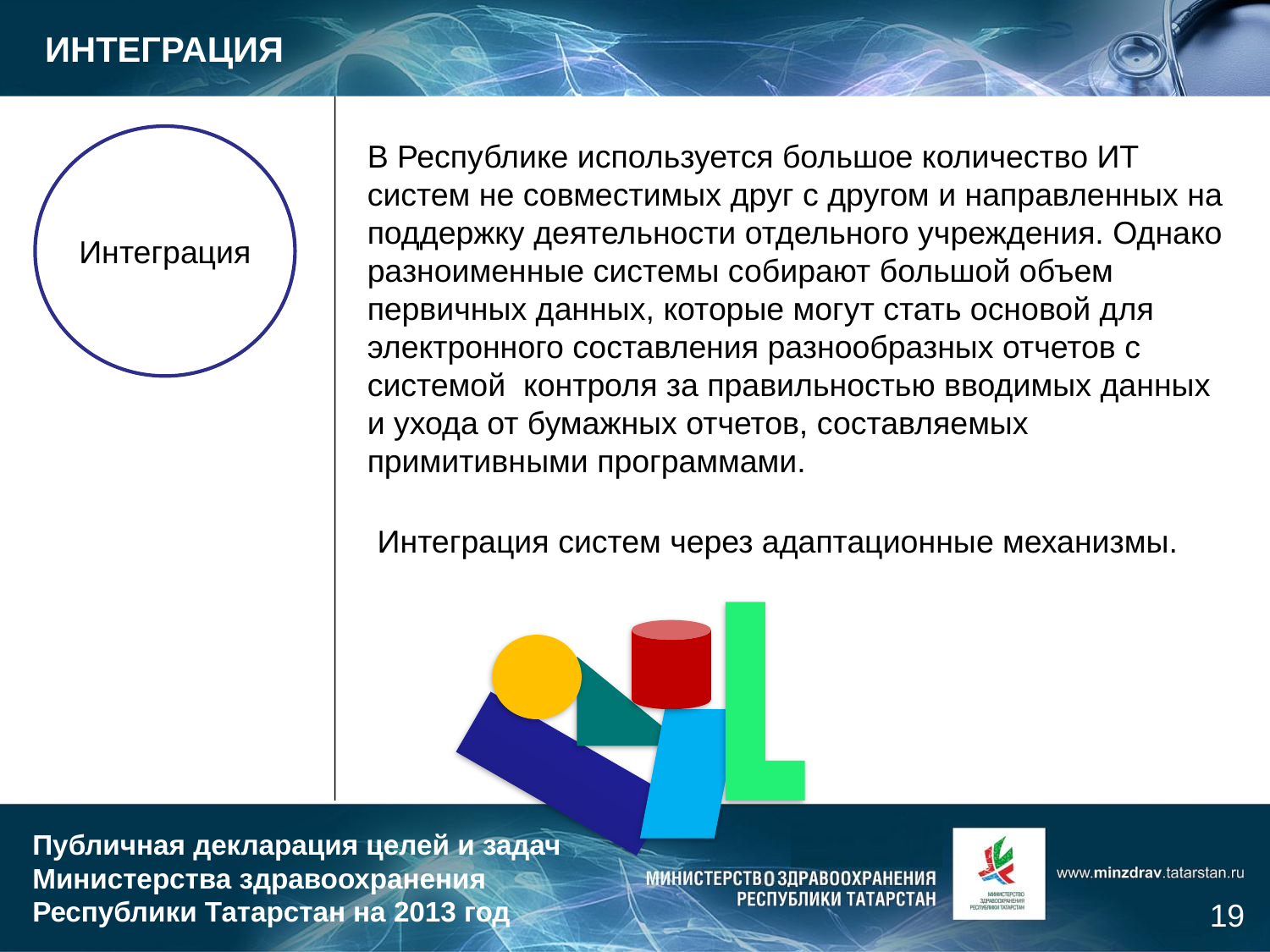

ИНТЕГРАЦИЯ

Интеграция
В Республике используется большое количество ИТ систем не совместимых друг с другом и направленных на поддержку деятельности отдельного учреждения. Однако разноименные системы собирают большой объем первичных данных, которые могут стать основой для электронного составления разнообразных отчетов с системой  контроля за правильностью вводимых данных  и ухода от бумажных отчетов, составляемых примитивными программами.
Интеграция систем через адаптационные механизмы.

19